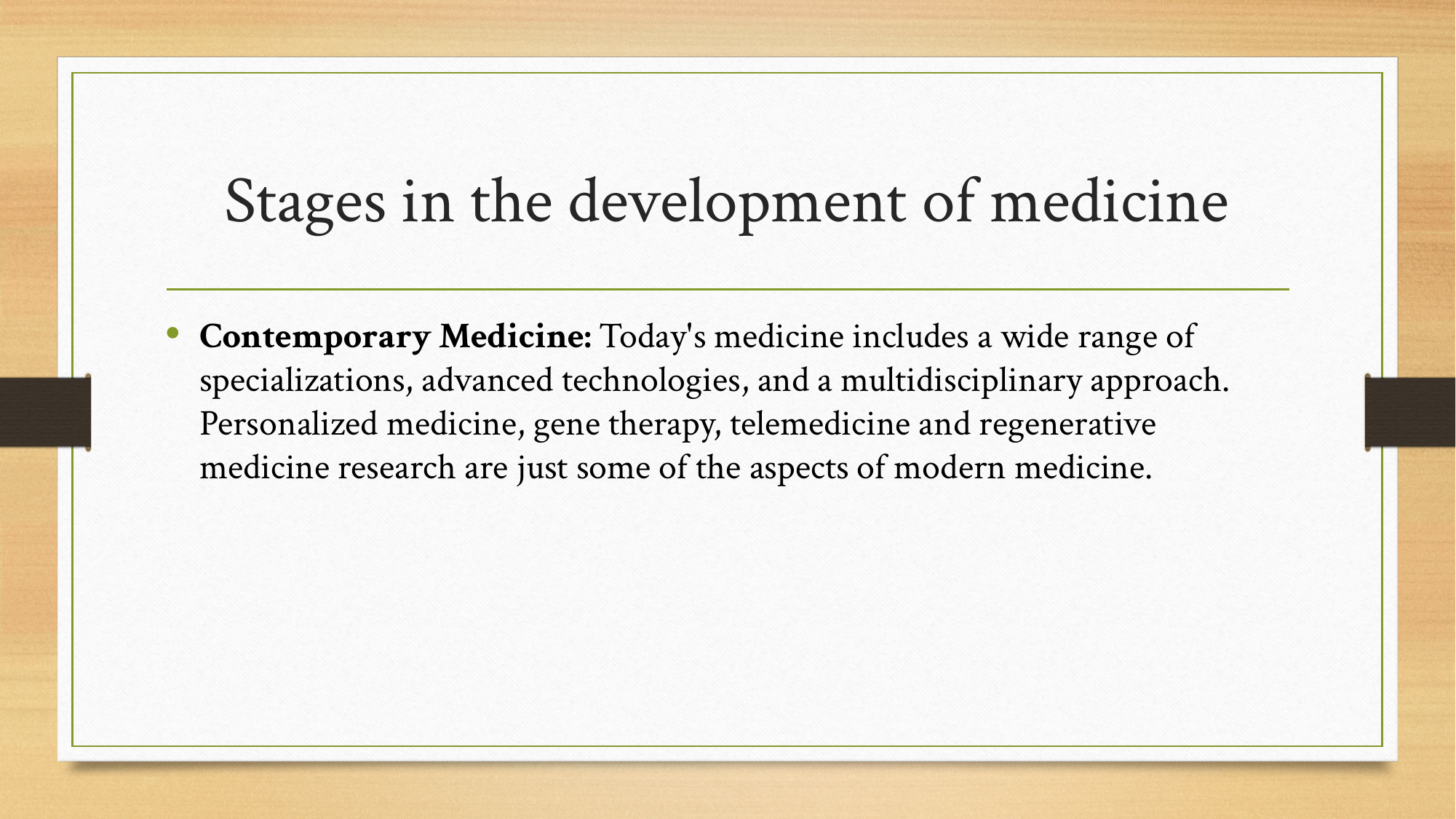

# Stages in the development of medicine
Contemporary Medicine: Today's medicine includes a wide range of specializations, advanced technologies, and a multidisciplinary approach. Personalized medicine, gene therapy, telemedicine and regenerative medicine research are just some of the aspects of modern medicine.